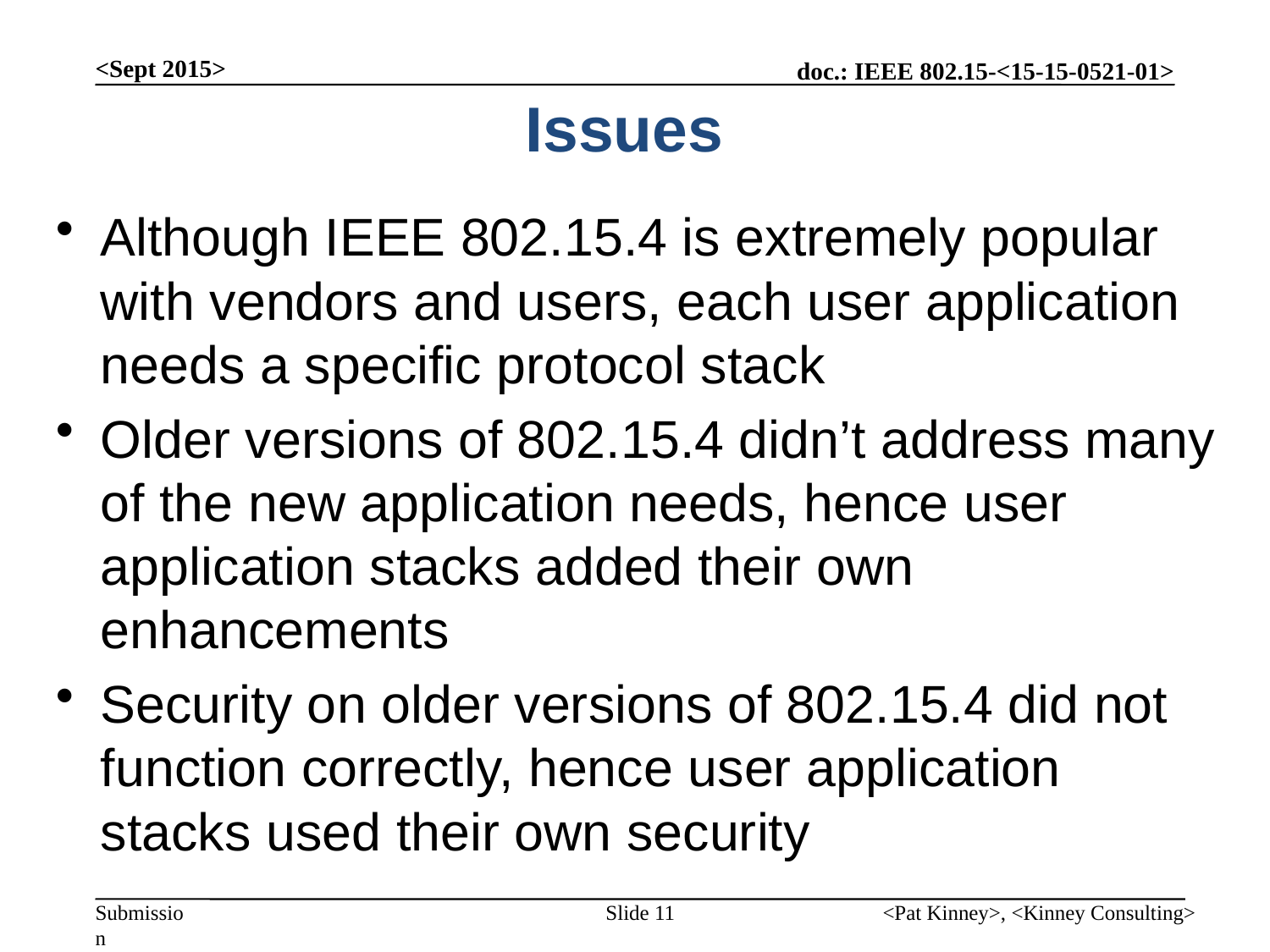

<Sept 2015>
# Issues
Although IEEE 802.15.4 is extremely popular with vendors and users, each user application needs a specific protocol stack
Older versions of 802.15.4 didn’t address many of the new application needs, hence user application stacks added their own enhancements
Security on older versions of 802.15.4 did not function correctly, hence user application stacks used their own security
Slide 11
<Pat Kinney>, <Kinney Consulting>